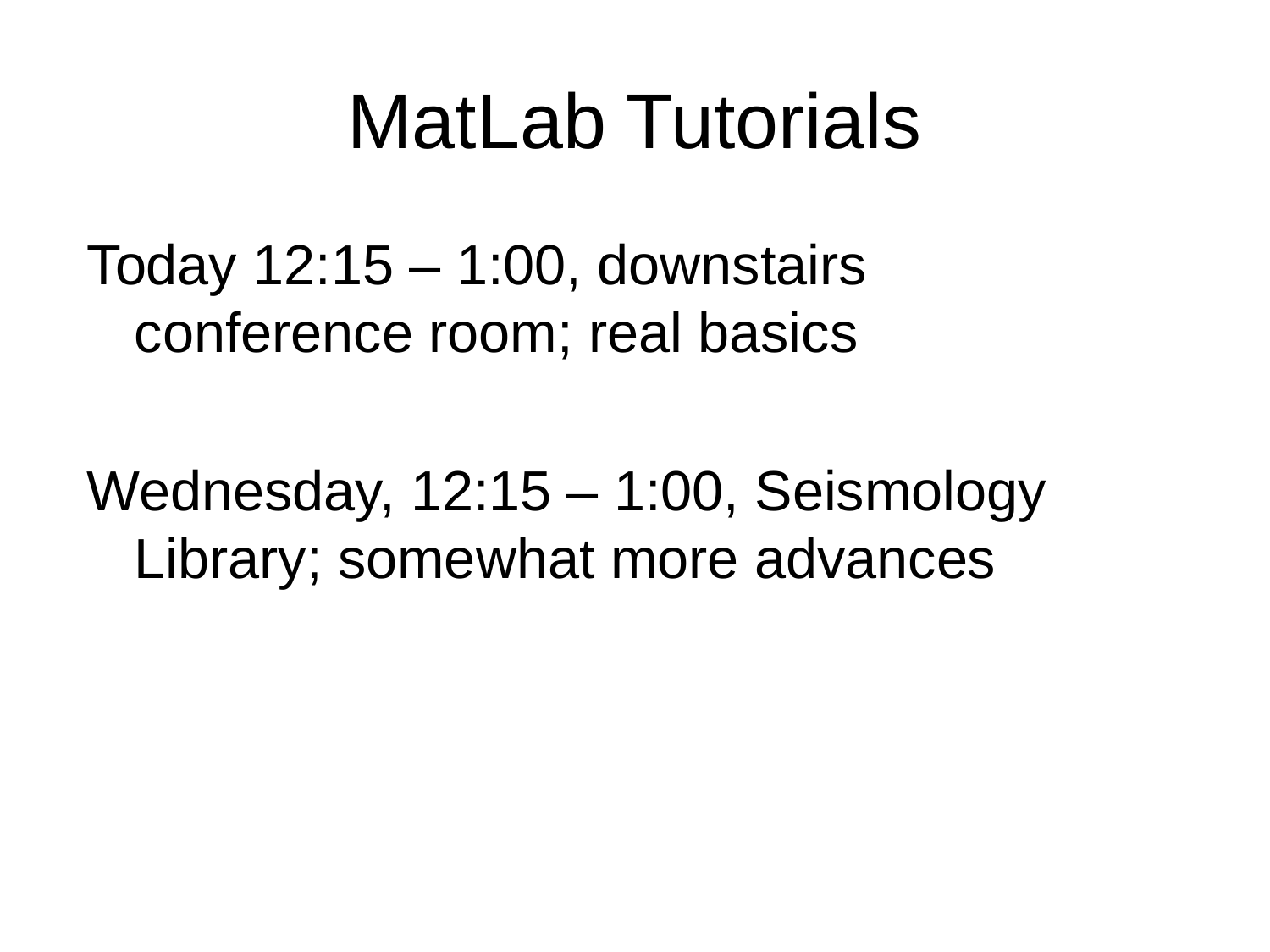

# MatLab Tutorials
Today 12:15 – 1:00, downstairs conference room; real basics

Wednesday, 12:15 – 1:00, Seismology Library; somewhat more advances